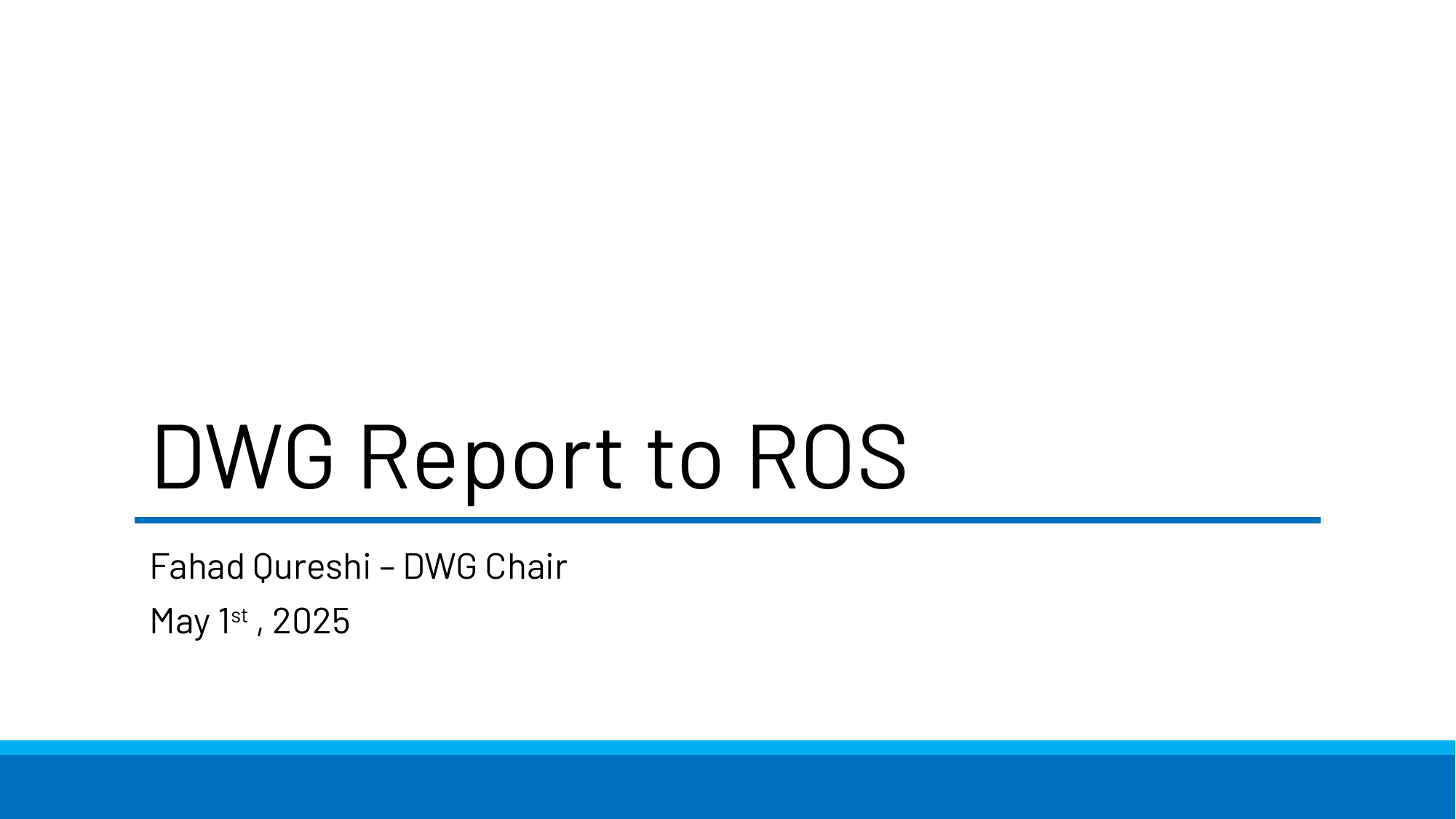

# DWG Report to ROS
Fahad Qureshi – DWG Chair
May 1st , 2025